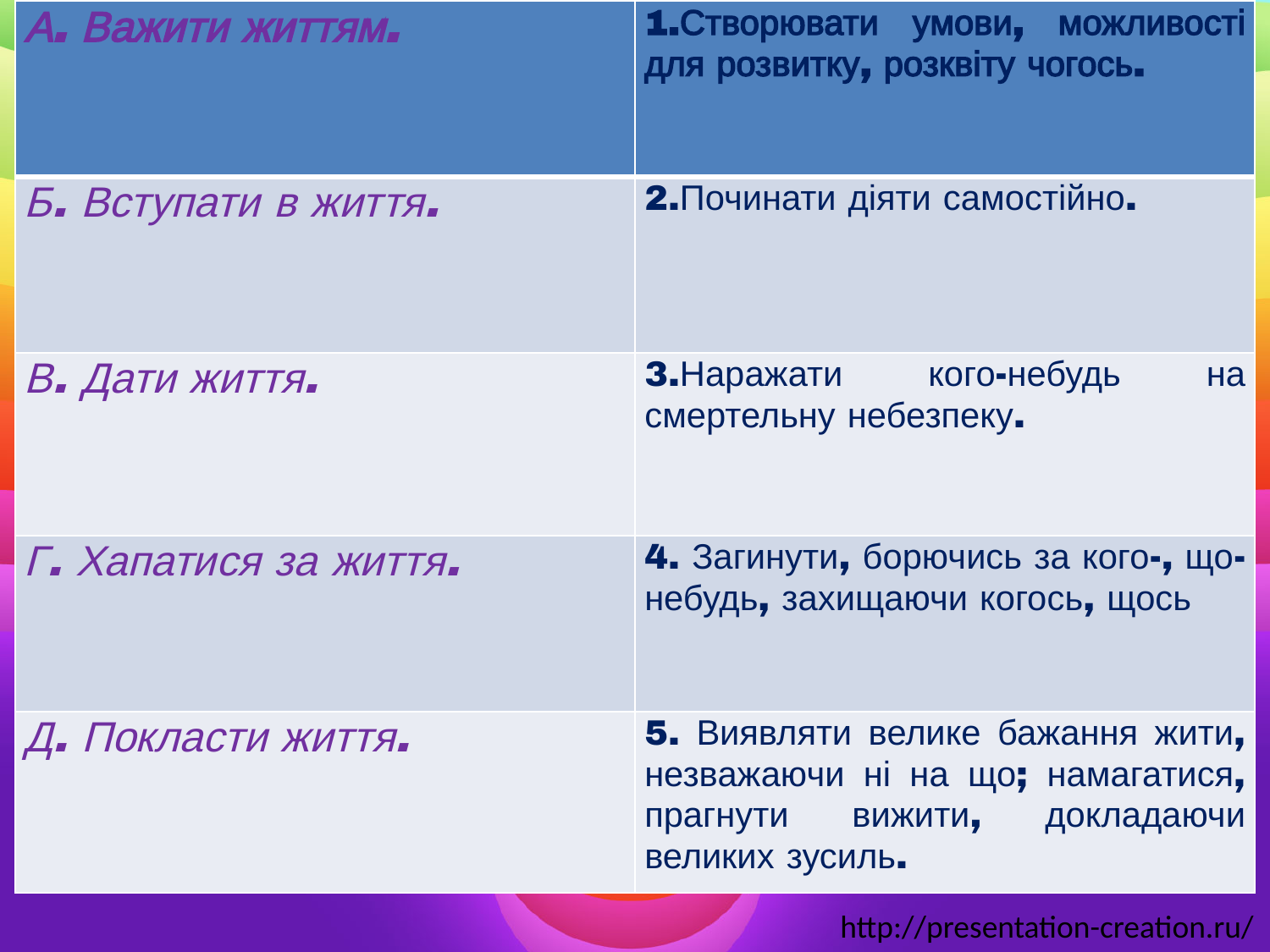

| А. Важити життям. | 1.Створювати умови, можливості для розвитку, розквіту чогось. |
| --- | --- |
| Б. Вступати в життя. | 2.Починати діяти самостійно. |
| В. Дати життя. | 3.Наражати кого-небудь на смертельну небезпеку. |
| Г. Хапатися за життя. | 4. Загинути, борючись за кого-, що-небудь, захищаючи когось, щось |
| Д. Покласти життя. | 5. Виявляти велике бажання жити, незважаючи ні на що; намагатися, прагнути вижити, докладаючи великих зусиль. |